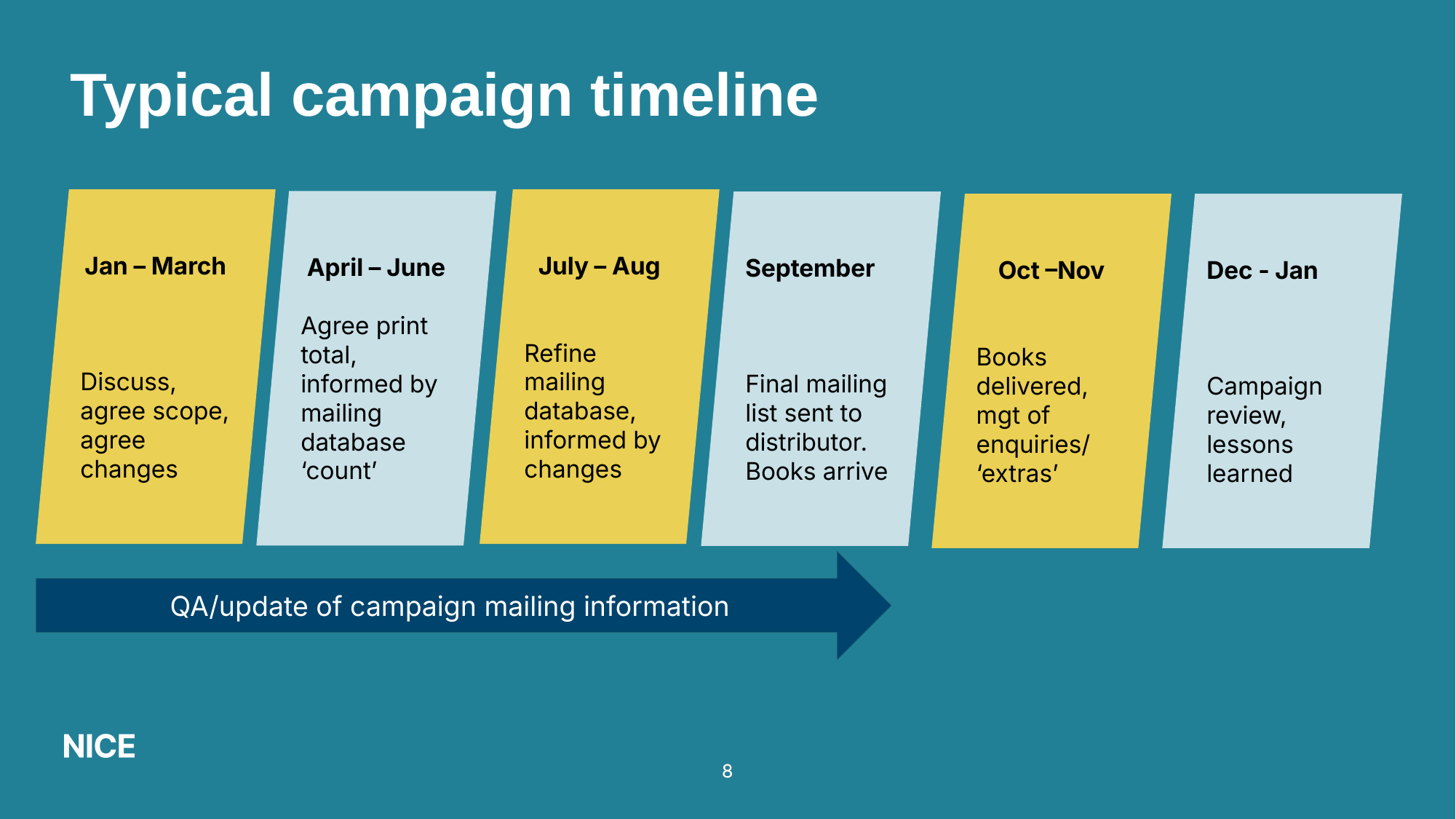

# Typical campaign timeline
Jan – March

Discuss, agree scope, agree changes
July – Aug

Refine mailing database, informed by changes
April – June

Agree print total, informed by mailing database ‘count’
September

Final mailing list sent to distributor. Books arrive
Oct –Nov

Books delivered, mgt of enquiries/ ‘extras’
Dec - Jan

Campaign review, lessons learned
QA/update of campaign mailing information
8